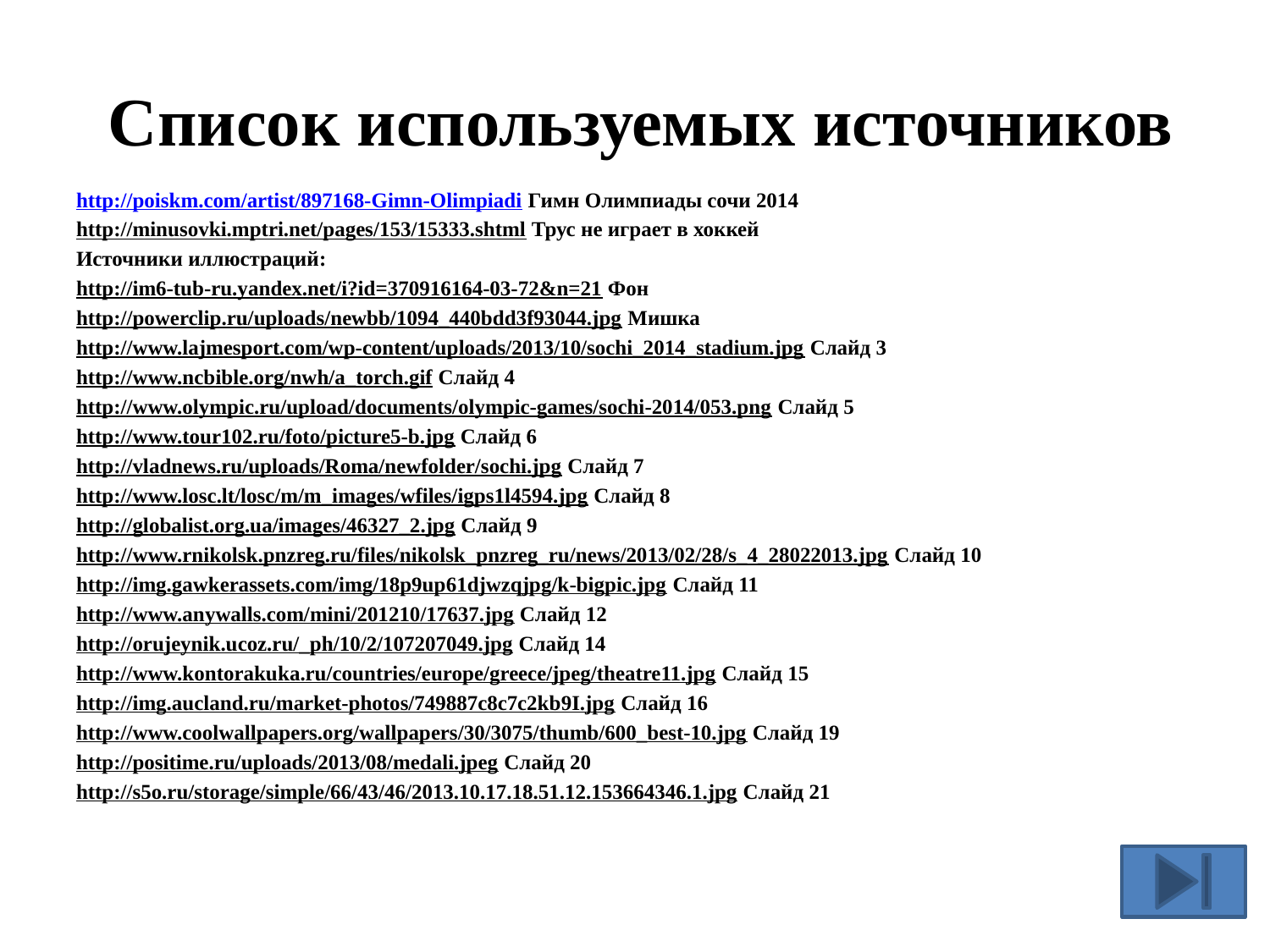

# Список используемых источников
http://poiskm.com/artist/897168-Gimn-Olimpiadi Гимн Олимпиады сочи 2014
http://minusovki.mptri.net/pages/153/15333.shtml Трус не играет в хоккей
Источники иллюстраций:
http://im6-tub-ru.yandex.net/i?id=370916164-03-72&n=21 Фон
http://powerclip.ru/uploads/newbb/1094_440bdd3f93044.jpg Мишка
http://www.lajmesport.com/wp-content/uploads/2013/10/sochi_2014_stadium.jpg Слайд 3
http://www.ncbible.org/nwh/a_torch.gif Слайд 4
http://www.olympic.ru/upload/documents/olympic-games/sochi-2014/053.png Слайд 5
http://www.tour102.ru/foto/picture5-b.jpg Слайд 6
http://vladnews.ru/uploads/Roma/newfolder/sochi.jpg Слайд 7
http://www.losc.lt/losc/m/m_images/wfiles/igps1l4594.jpg Слайд 8
http://globalist.org.ua/images/46327_2.jpg Слайд 9
http://www.rnikolsk.pnzreg.ru/files/nikolsk_pnzreg_ru/news/2013/02/28/s_4_28022013.jpg Слайд 10
http://img.gawkerassets.com/img/18p9up61djwzqjpg/k-bigpic.jpg Слайд 11
http://www.anywalls.com/mini/201210/17637.jpg Слайд 12
http://orujeynik.ucoz.ru/_ph/10/2/107207049.jpg Слайд 14
http://www.kontorakuka.ru/countries/europe/greece/jpeg/theatre11.jpg Слайд 15
http://img.aucland.ru/market-photos/749887c8c7c2kb9I.jpg Слайд 16
http://www.coolwallpapers.org/wallpapers/30/3075/thumb/600_best-10.jpg Слайд 19
http://positime.ru/uploads/2013/08/medali.jpeg Слайд 20
http://s5o.ru/storage/simple/66/43/46/2013.10.17.18.51.12.153664346.1.jpg Слайд 21